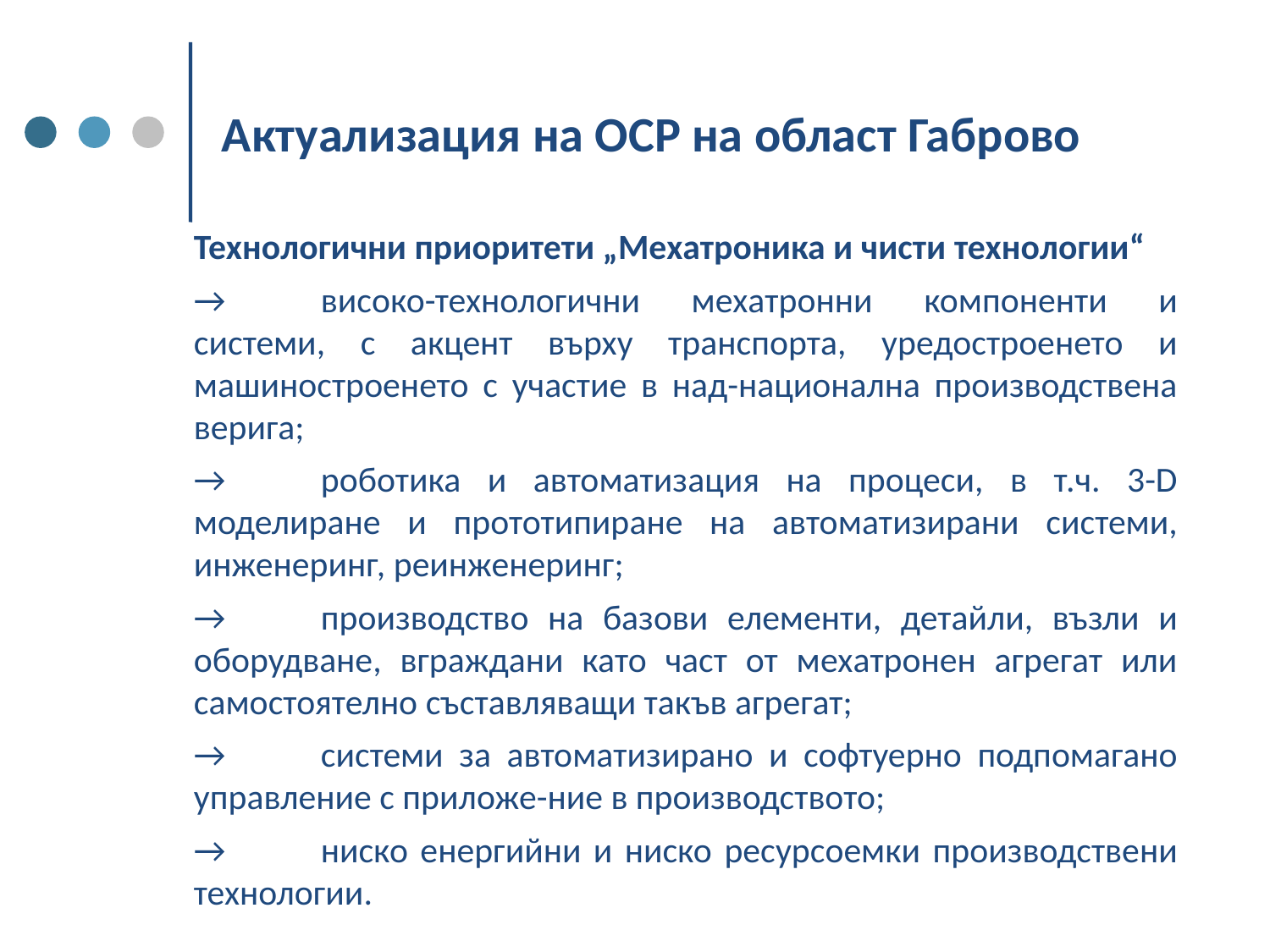

# Актуализация на ОСР на област Габрово
Технологични приоритети „Мехатроника и чисти технологии“
→	високо-технологични мехатронни компоненти и системи, с акцент върху транспорта, уредостроенето и машиностроенето с участие в над-национална производствена верига;
→	роботика и автоматизация на процеси, в т.ч. 3-D моделиране и прототипиране на автоматизирани системи, инженеринг, реинженеринг;
→	производство на базови елементи, детайли, възли и оборудване, вграждани като част от мехатронен агрегат или самостоятелно съставляващи такъв агрегат;
→	системи за автоматизирано и софтуерно подпомагано управление с приложе-ние в производството;
→	ниско енергийни и ниско ресурсоемки производствени технологии.